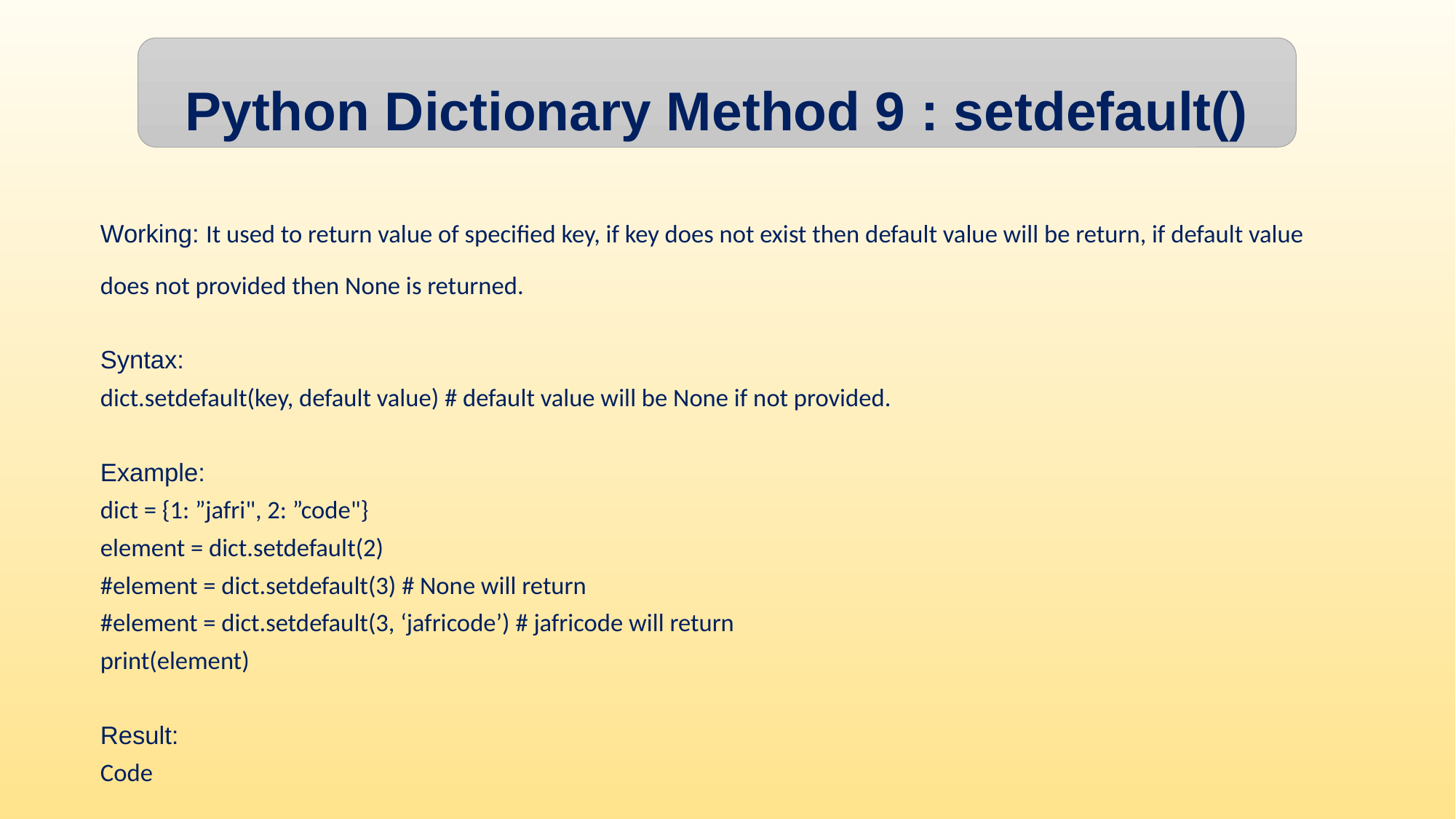

Python Dictionary Method 9 : setdefault()
Working: It used to return value of specified key, if key does not exist then default value will be return, if default value does not provided then None is returned.

Syntax:
dict.setdefault(key, default value) # default value will be None if not provided.

Example:
dict = {1: ”jafri", 2: ”code"}
element = dict.setdefault(2)
#element = dict.setdefault(3) # None will return
#element = dict.setdefault(3, ‘jafricode’) # jafricode will return
print(element)

Result:
Code